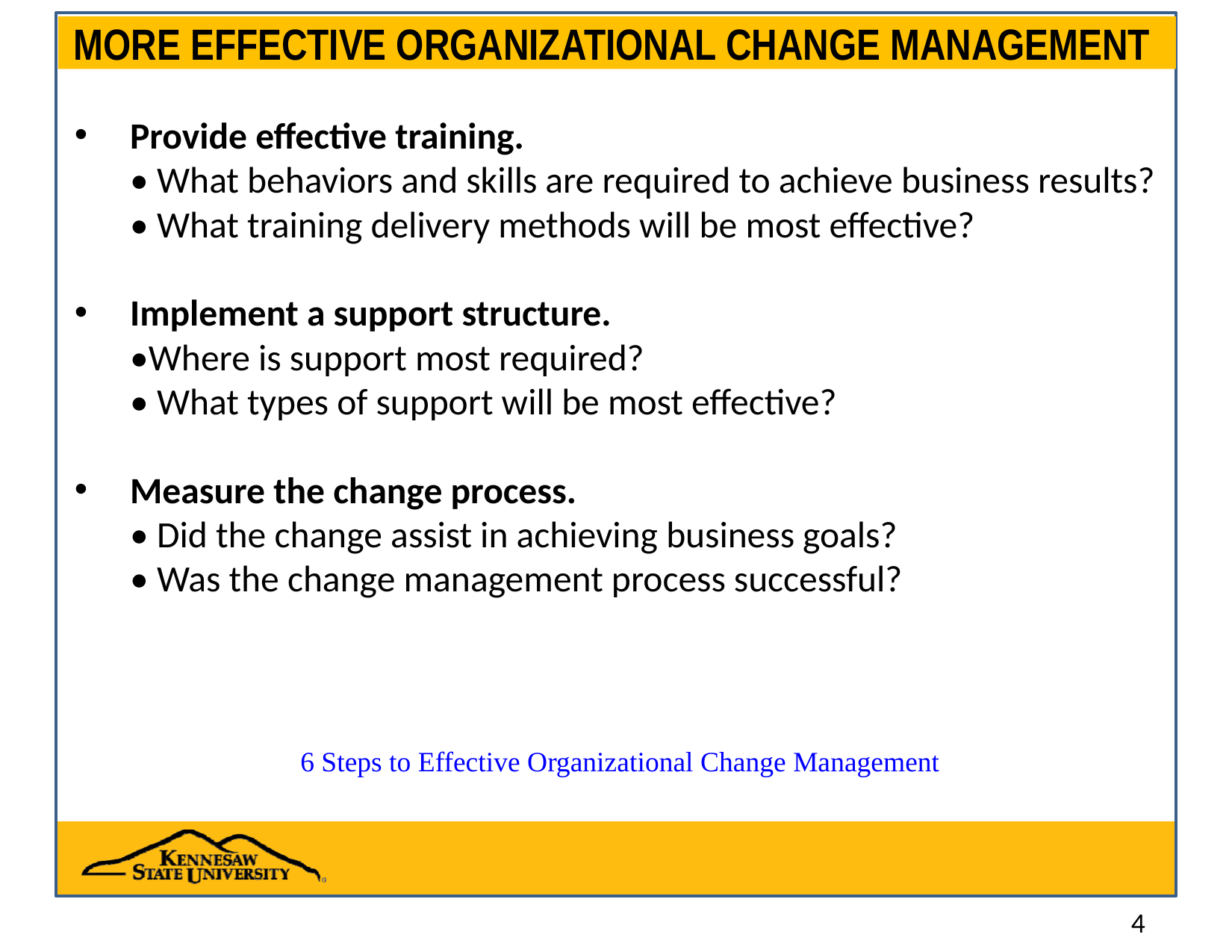

# More EFFECTIVE ORGANIZATIONAL CHANGE MANAGEMENT
Provide effective training.
• What behaviors and skills are required to achieve business results?
• What training delivery methods will be most effective?

Implement a support structure.
•Where is support most required?
• What types of support will be most effective?

Measure the change process.
• Did the change assist in achieving business goals?
• Was the change management process successful?

6 Steps to Effective Organizational Change Management